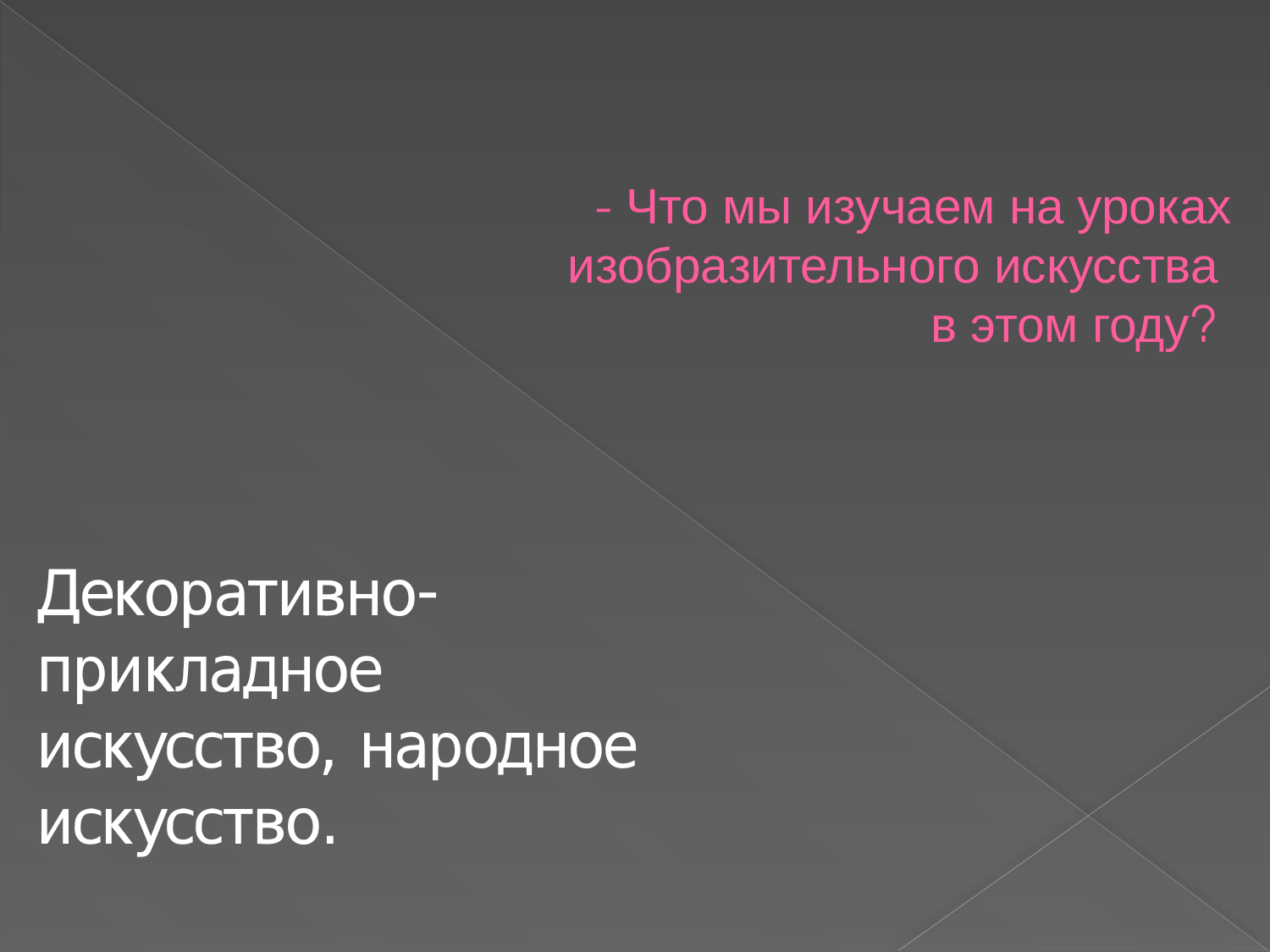

# - Что мы изучаем на уроках изобразительного искусства в этом году?
Декоративно-прикладное искусство, народное искусство.